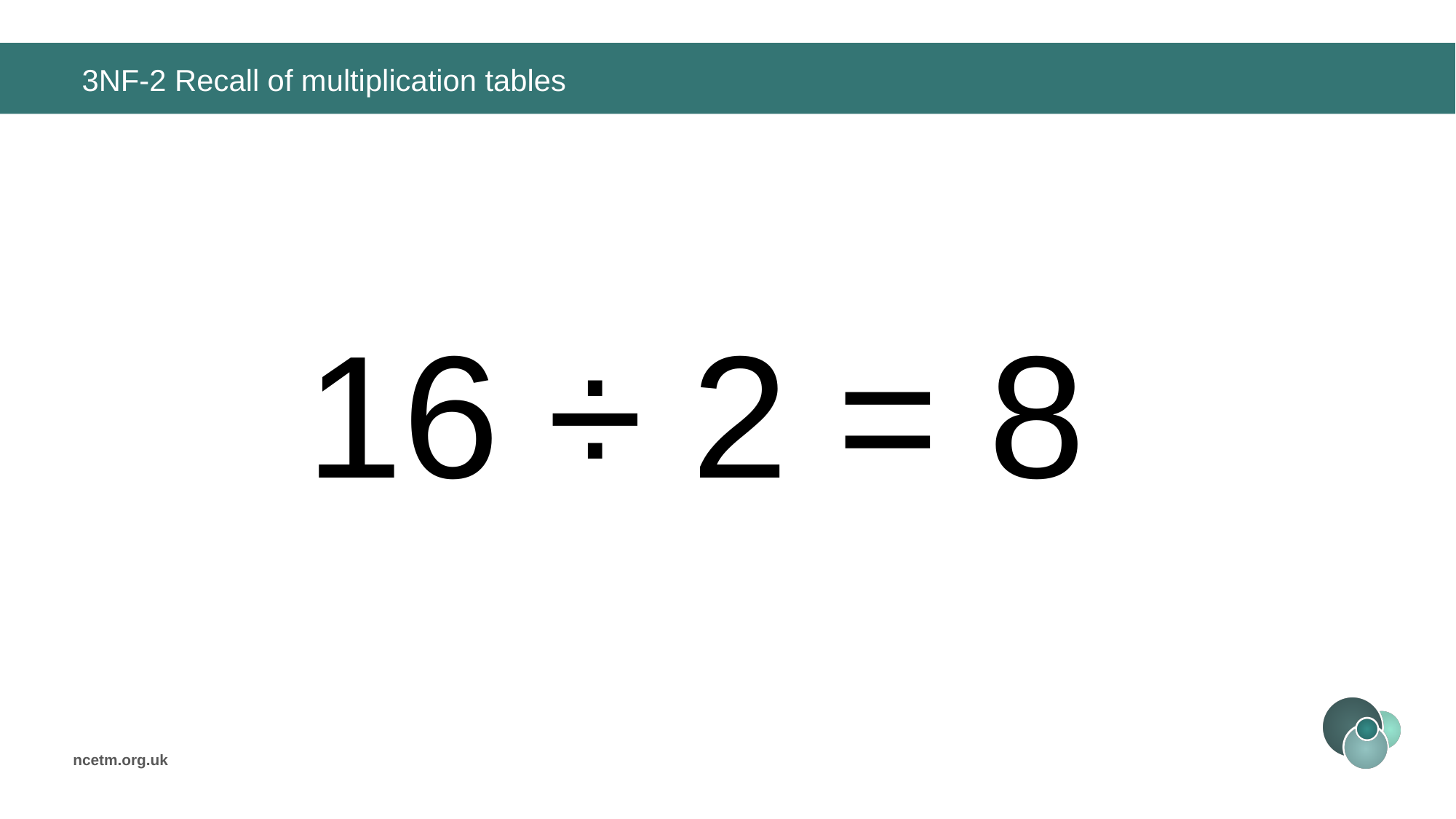

# 3NF-2 Recall of multiplication tables
16 ÷ 2 =
8